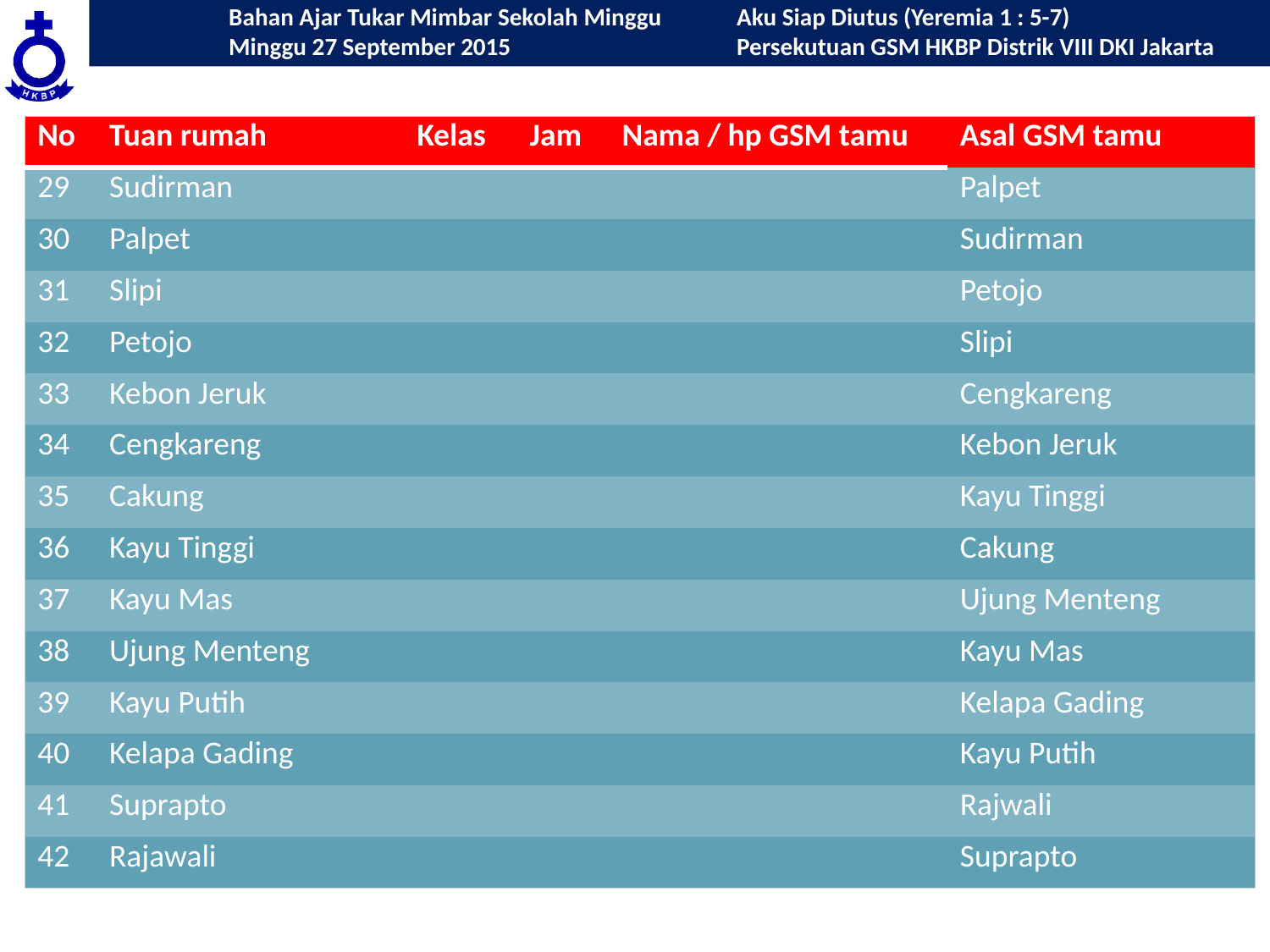

| No | Tuan rumah | Kelas | Jam | Nama / hp GSM tamu | Asal GSM tamu |
| --- | --- | --- | --- | --- | --- |
| 29 | Sudirman |  |  |  | Palpet |
| 30 | Palpet |  |  |  | Sudirman |
| 31 | Slipi |  |  |  | Petojo |
| 32 | Petojo |  |  |  | Slipi |
| 33 | Kebon Jeruk |  |  |  | Cengkareng |
| 34 | Cengkareng |  |  |  | Kebon Jeruk |
| 35 | Cakung |  |  |  | Kayu Tinggi |
| 36 | Kayu Tinggi |  |  |  | Cakung |
| 37 | Kayu Mas |  |  |  | Ujung Menteng |
| 38 | Ujung Menteng |  |  |  | Kayu Mas |
| 39 | Kayu Putih |  |  |  | Kelapa Gading |
| 40 | Kelapa Gading |  |  |  | Kayu Putih |
| 41 | Suprapto |  |  |  | Rajwali |
| 42 | Rajawali |  |  |  | Suprapto |